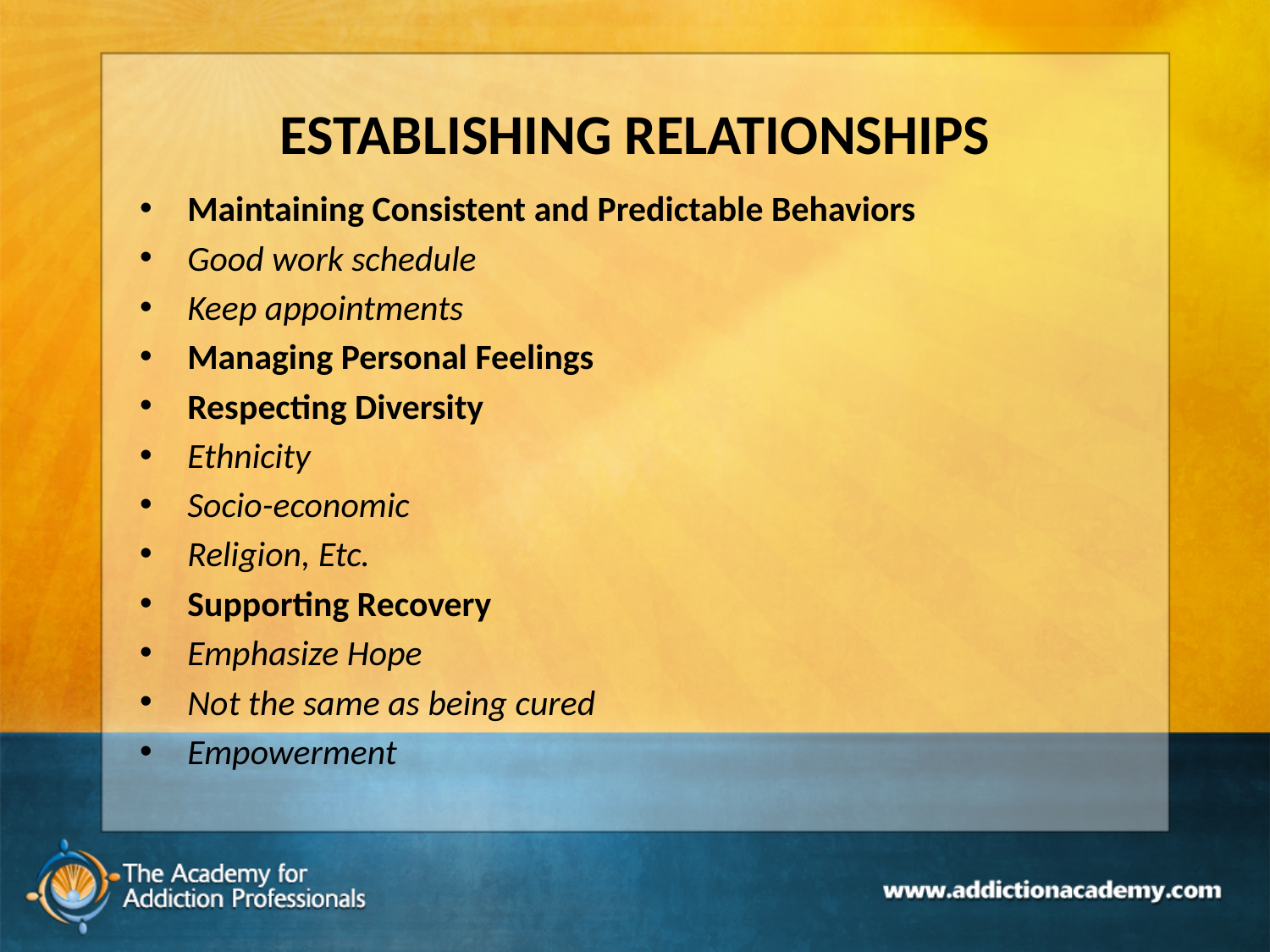

# ESTABLISHING RELATIONSHIPS
Maintaining Consistent and Predictable Behaviors
Good work schedule
Keep appointments
Managing Personal Feelings
Respecting Diversity
Ethnicity
Socio-economic
Religion, Etc.
Supporting Recovery
Emphasize Hope
Not the same as being cured
Empowerment